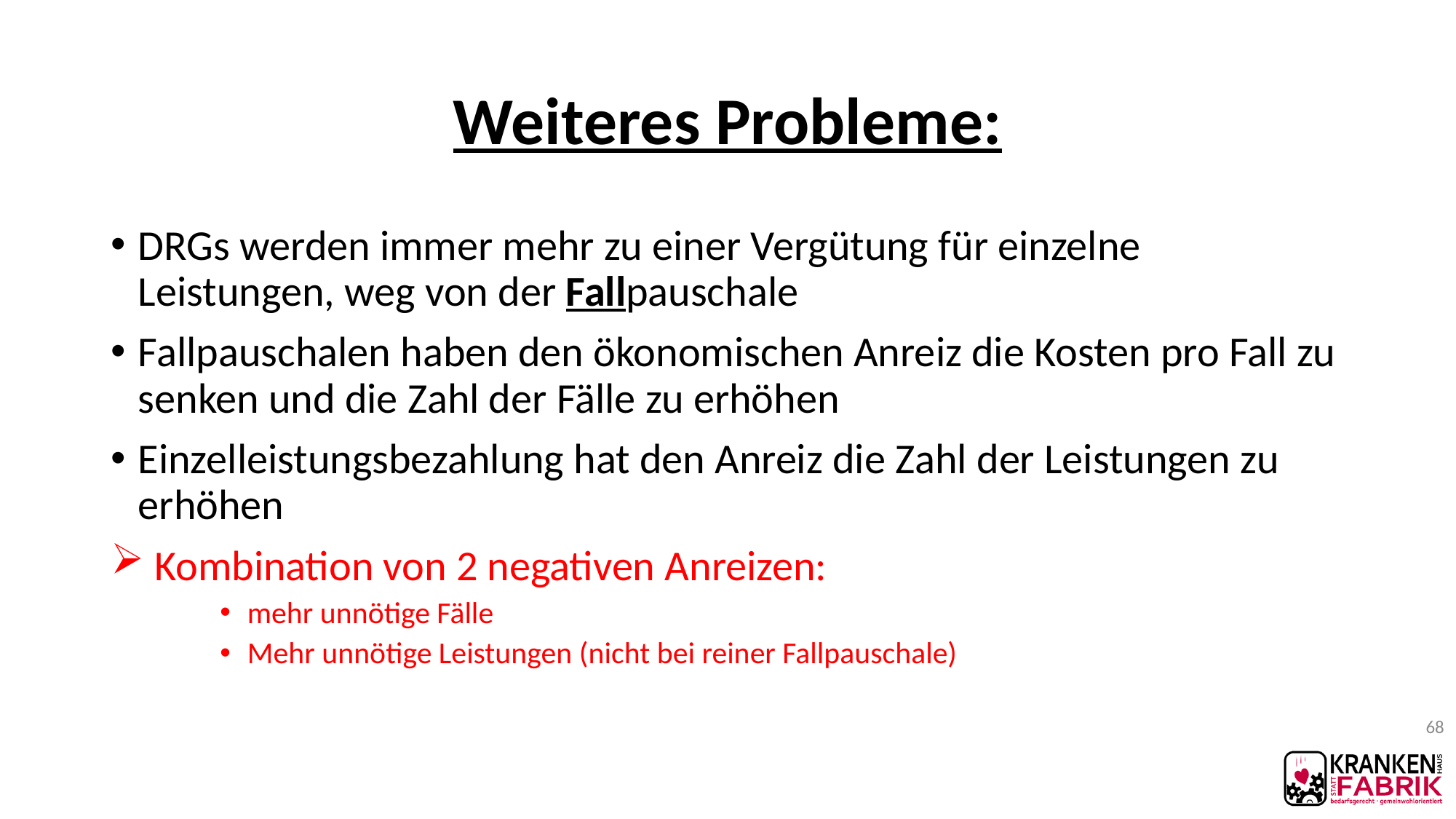

# Weiteres Probleme:
DRGs werden immer mehr zu einer Vergütung für einzelne Leistungen, weg von der Fallpauschale
Fallpauschalen haben den ökonomischen Anreiz die Kosten pro Fall zu senken und die Zahl der Fälle zu erhöhen
Einzelleistungsbezahlung hat den Anreiz die Zahl der Leistungen zu erhöhen
 Kombination von 2 negativen Anreizen:
mehr unnötige Fälle
Mehr unnötige Leistungen (nicht bei reiner Fallpauschale)
68